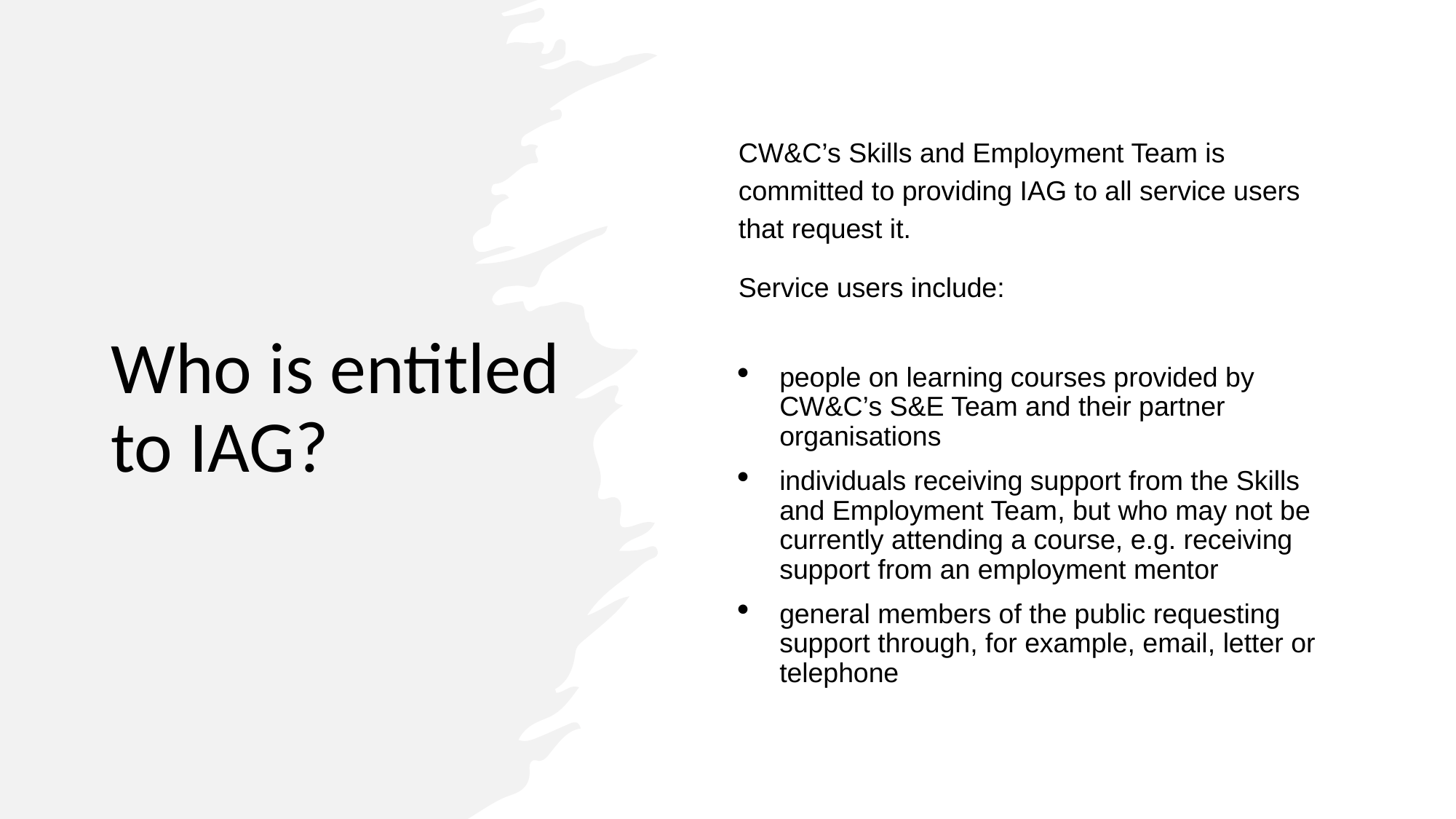

# Who is entitled to IAG?
CW&C’s Skills and Employment Team is committed to providing IAG to all service users that request it.
Service users include:

people on learning courses provided by CW&C’s S&E Team and their partner organisations
individuals receiving support from the Skills and Employment Team, but who may not be currently attending a course, e.g. receiving support from an employment mentor
general members of the public requesting support through, for example, email, letter or telephone